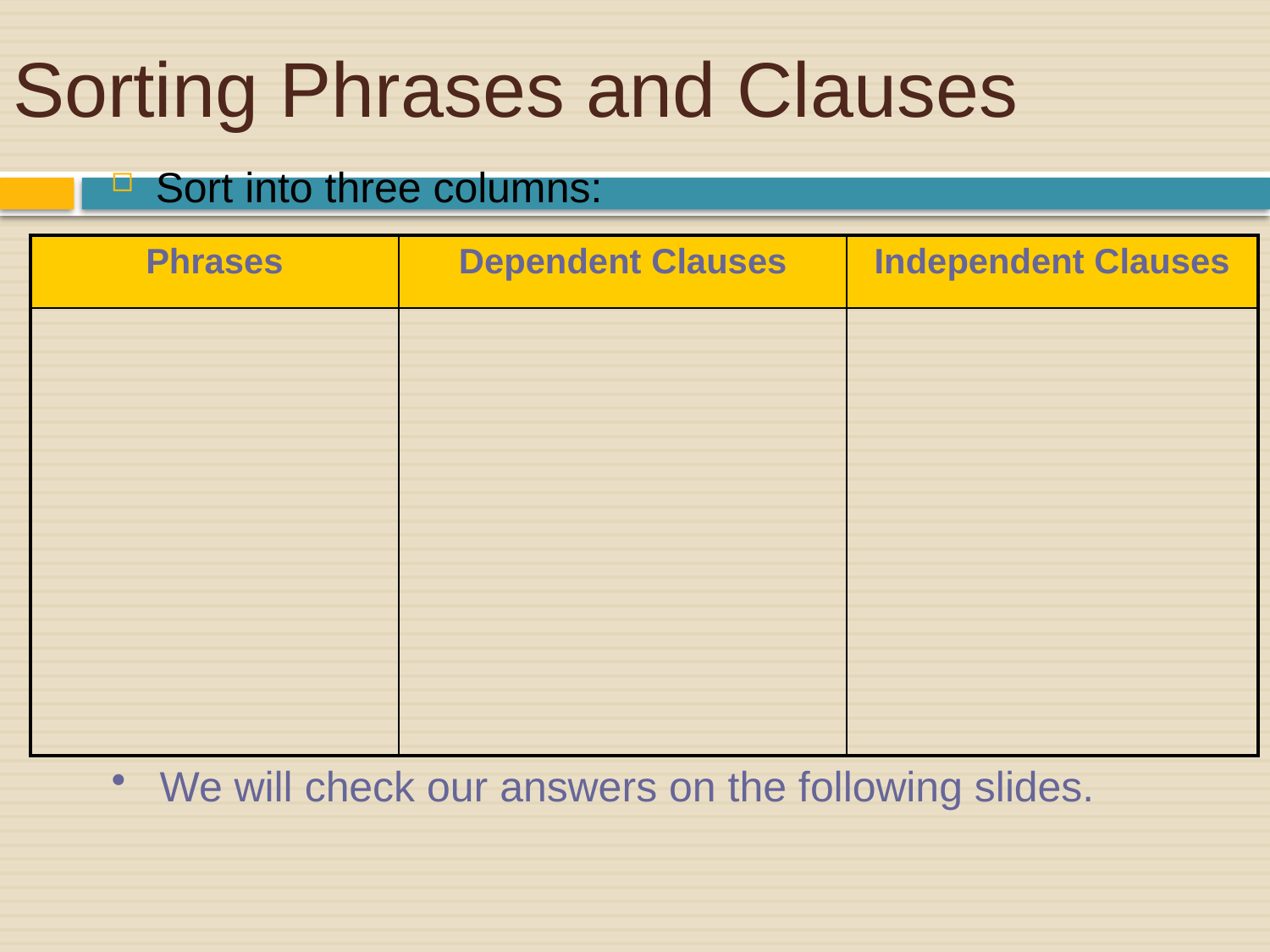

# Sorting Phrases and Clauses
Sort into three columns:
| Phrases | Dependent Clauses | Independent Clauses |
| --- | --- | --- |
|  |  |  |
We will check our answers on the following slides.